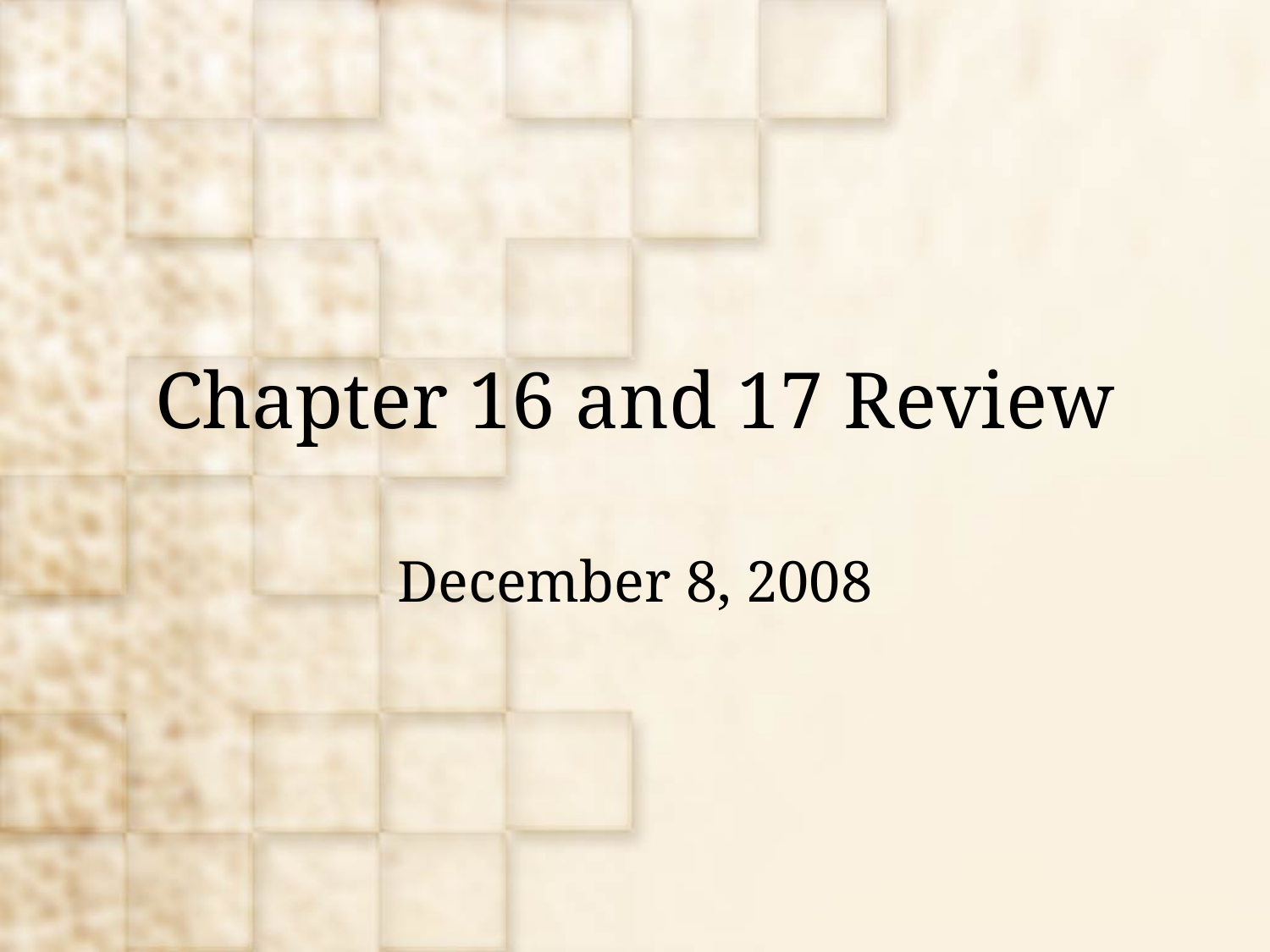

# Chapter 16 and 17 Review
December 8, 2008